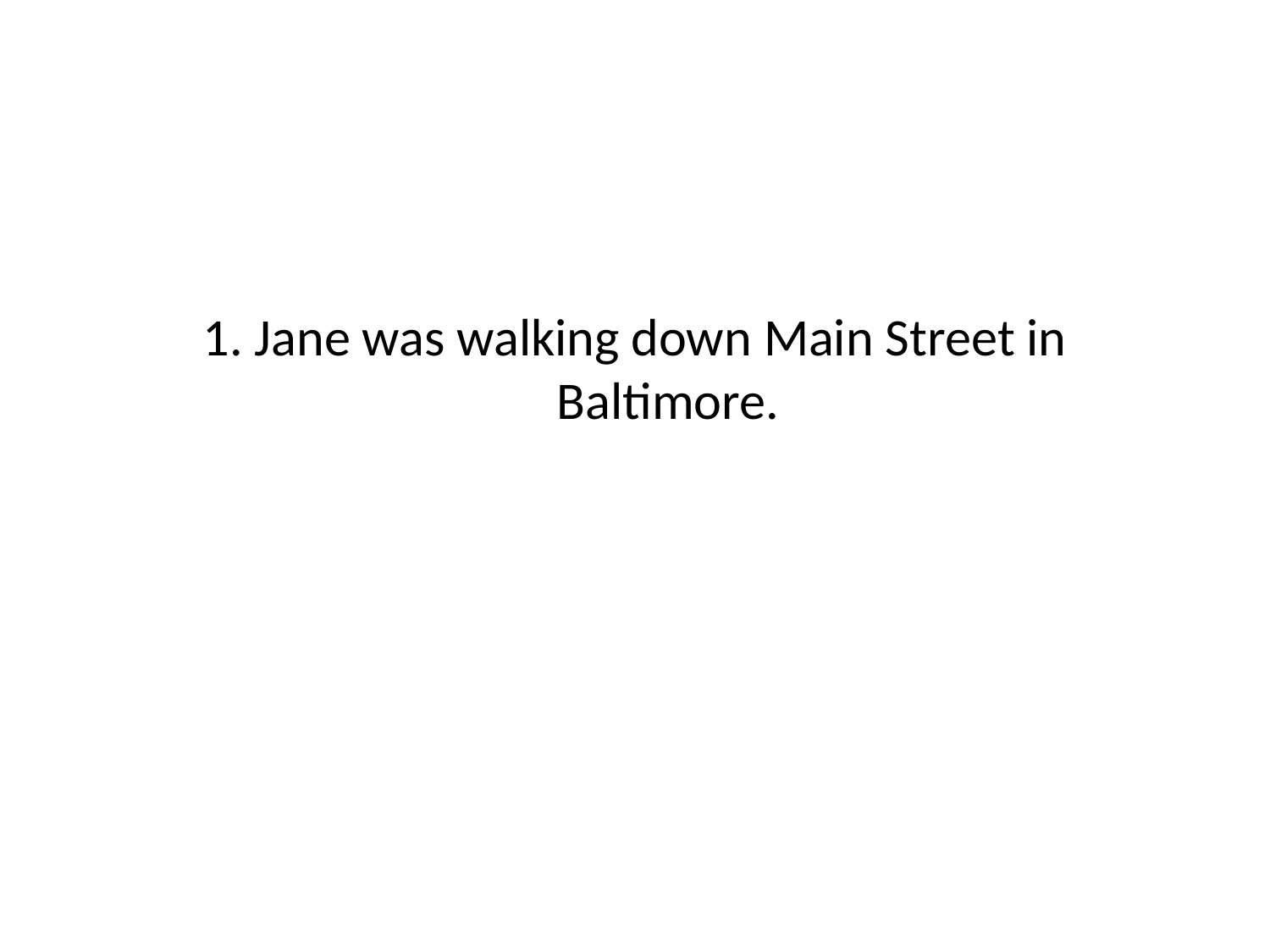

# 1. Jane was walking down Main Street in Baltimore.